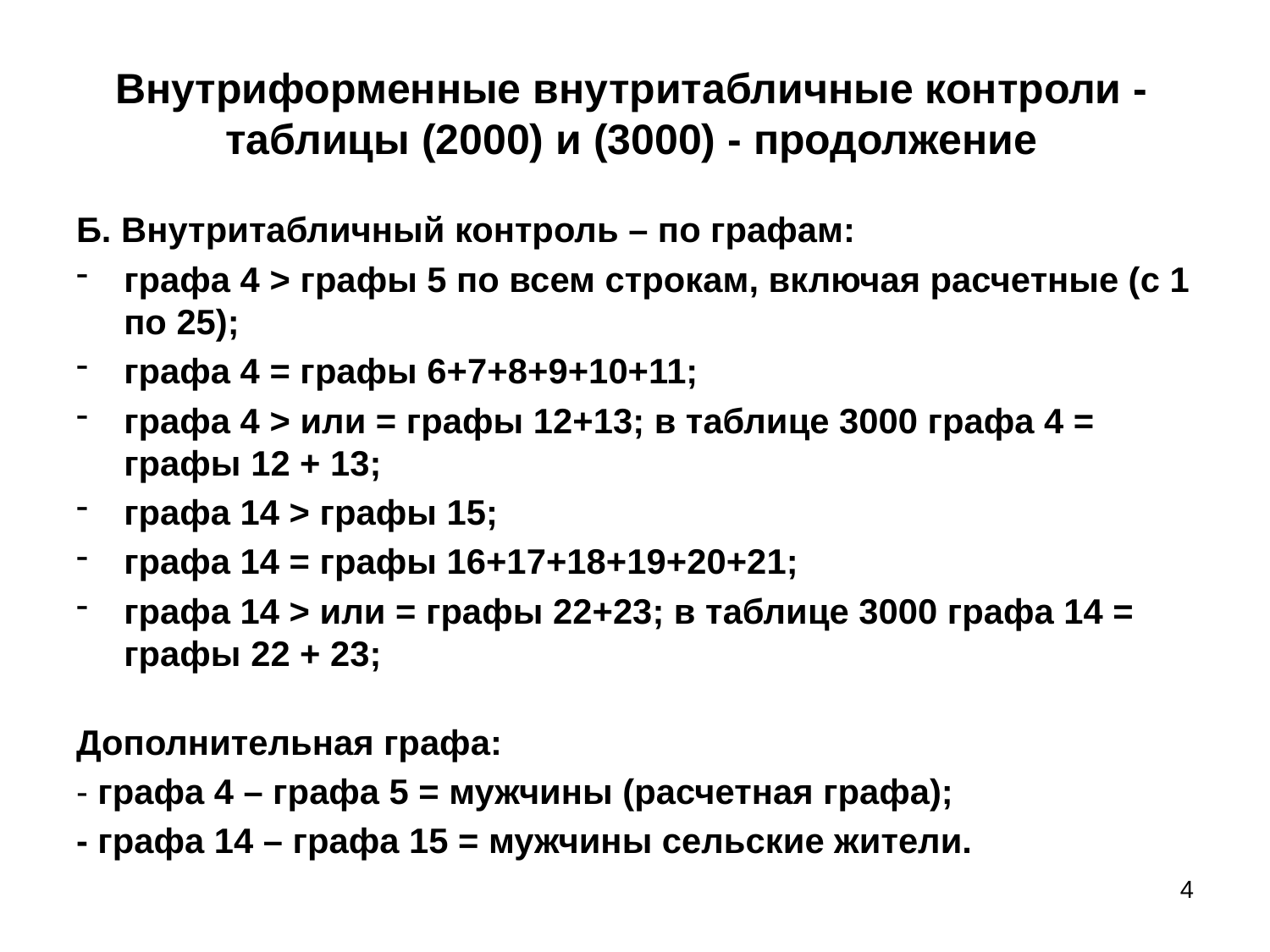

# Внутриформенные внутритабличные контроли -таблицы (2000) и (3000) - продолжение
Б. Внутритабличный контроль – по графам:
графа 4 > графы 5 по всем строкам, включая расчетные (с 1 по 25);
графа 4 = графы 6+7+8+9+10+11;
графа 4 > или = графы 12+13; в таблице 3000 графа 4 = графы 12 + 13;
графа 14 > графы 15;
графа 14 = графы 16+17+18+19+20+21;
графа 14 > или = графы 22+23; в таблице 3000 графа 14 = графы 22 + 23;

Дополнительная графа:
- графа 4 – графа 5 = мужчины (расчетная графа);
- графа 14 – графа 15 = мужчины сельские жители.
4